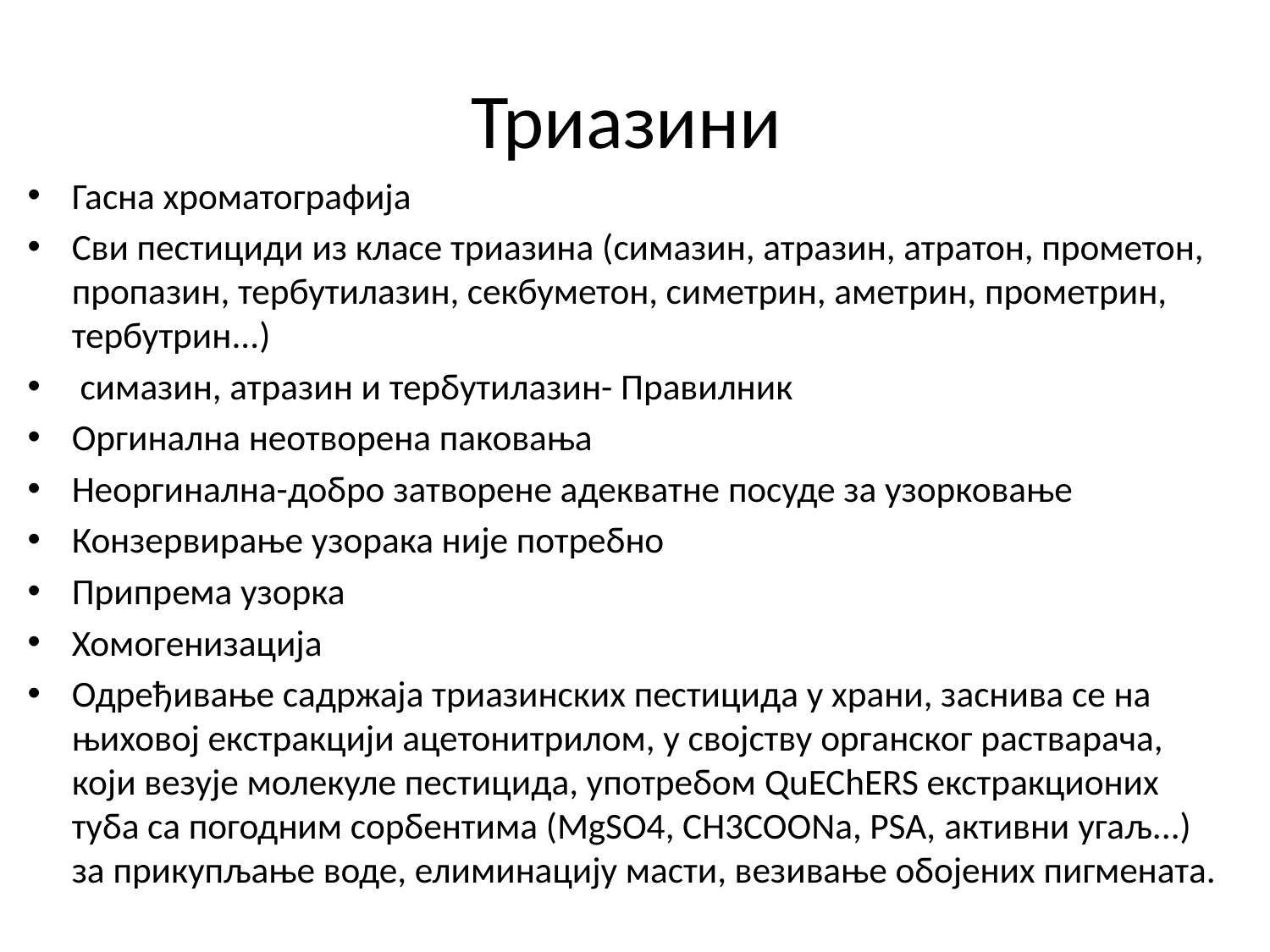

# Триазини
Гасна хроматографија
Сви пестициди из класе триазина (симазин, атразин, атратон, прометон, пропазин, тербутилазин, секбуметон, симетрин, аметрин, прометрин, тербутрин...)
 симазин, атразин и тербутилазин- Правилник
Оргинална неотворена паковања
Неоргинална-добро затворене адекватне посуде за узорковање
Конзервирање узорака није потребно
Припрема узорка
Хомогенизација
Одређивање садржаја триазинских пестицида у храни, заснива се на њиховој екстракцији ацетонитрилом, у својству органског растварача, који везује молекуле пестицида, употребом QuEChERS екстракционих туба са погодним сорбентима (MgSO4, CH3COONa, PSA, активни угаљ...) за прикупљање воде, елиминацију масти, везивање обојених пигмената.